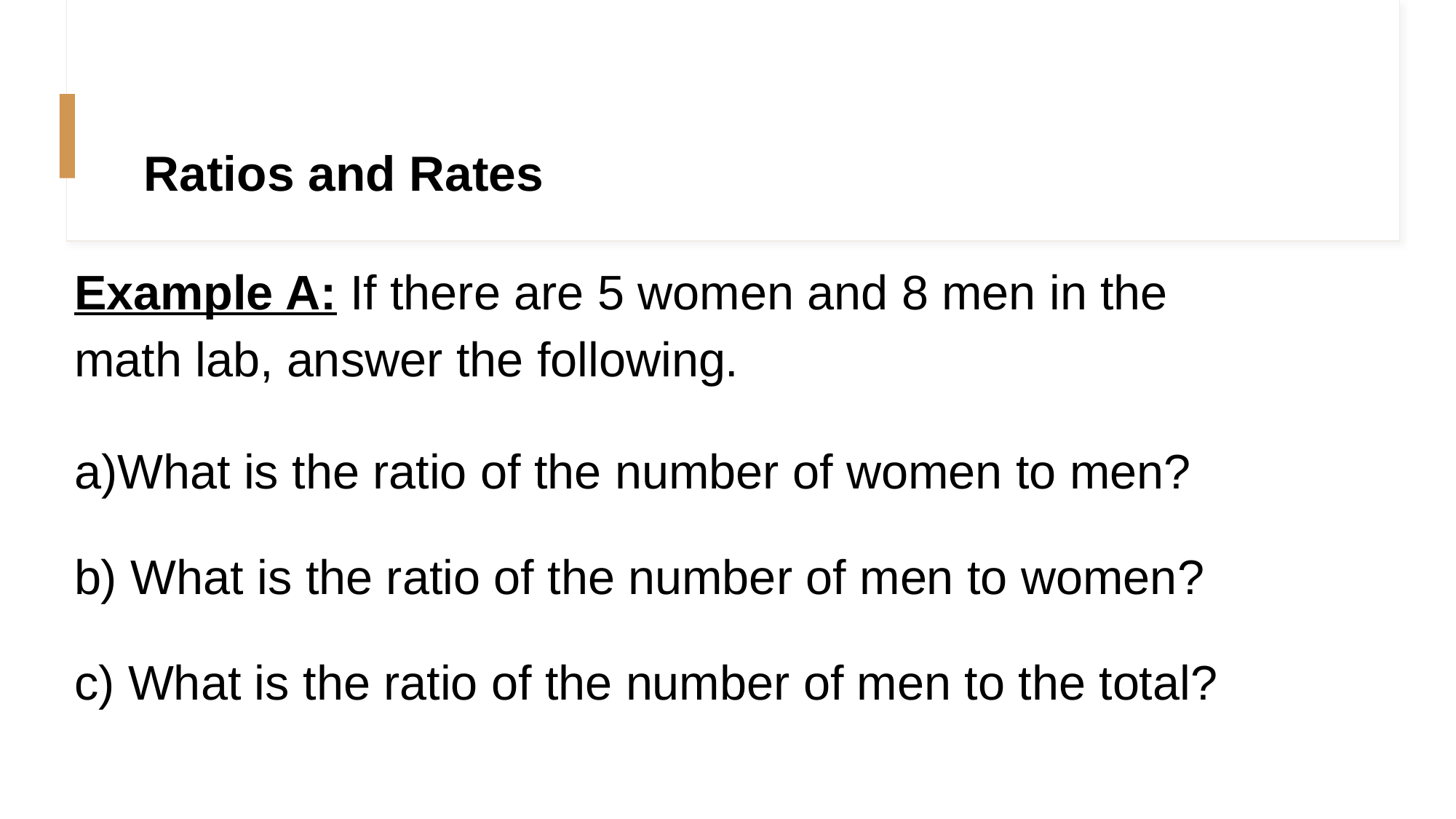

# Ratios and Rates
Example A: If there are 5 women and 8 men in the math lab, answer the following.
What is the ratio of the number of women to men?
b) What is the ratio of the number of men to women?
c) What is the ratio of the number of men to the total?